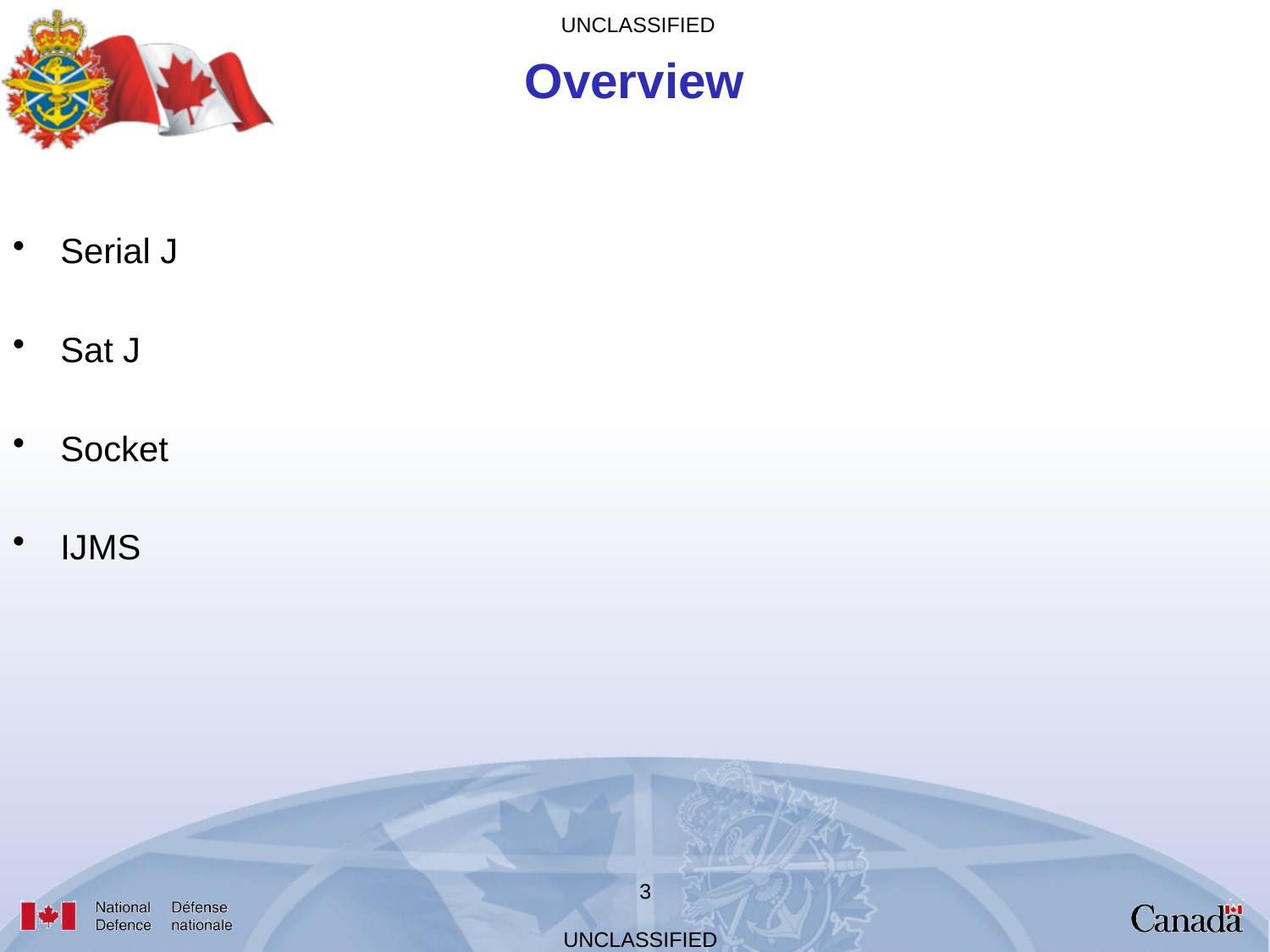

Overview
Serial J

Sat J

Socket

IJMS